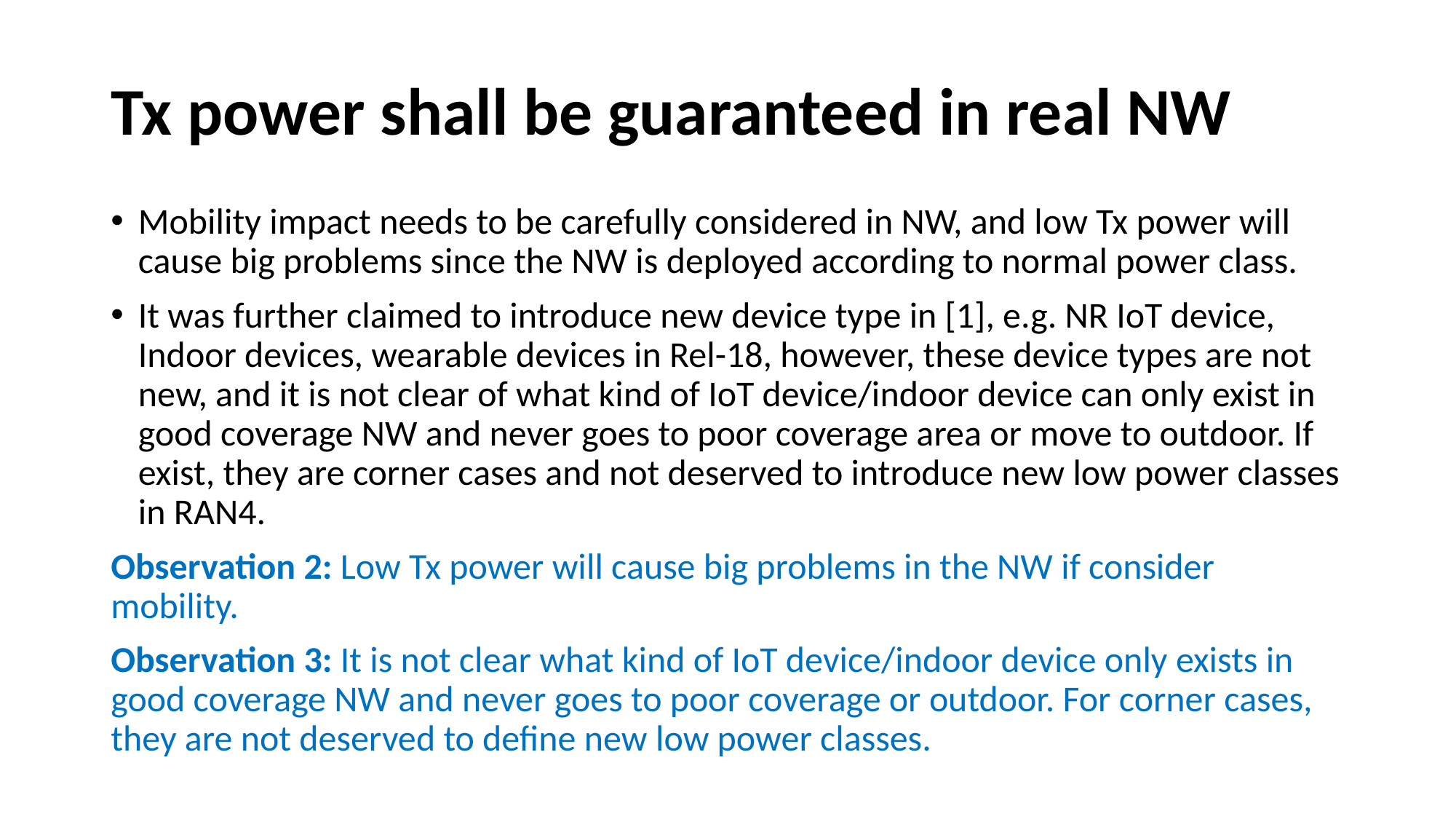

# Tx power shall be guaranteed in real NW
Mobility impact needs to be carefully considered in NW, and low Tx power will cause big problems since the NW is deployed according to normal power class.
It was further claimed to introduce new device type in [1], e.g. NR IoT device, Indoor devices, wearable devices in Rel-18, however, these device types are not new, and it is not clear of what kind of IoT device/indoor device can only exist in good coverage NW and never goes to poor coverage area or move to outdoor. If exist, they are corner cases and not deserved to introduce new low power classes in RAN4.
Observation 2: Low Tx power will cause big problems in the NW if consider mobility.
Observation 3: It is not clear what kind of IoT device/indoor device only exists in good coverage NW and never goes to poor coverage or outdoor. For corner cases, they are not deserved to define new low power classes.